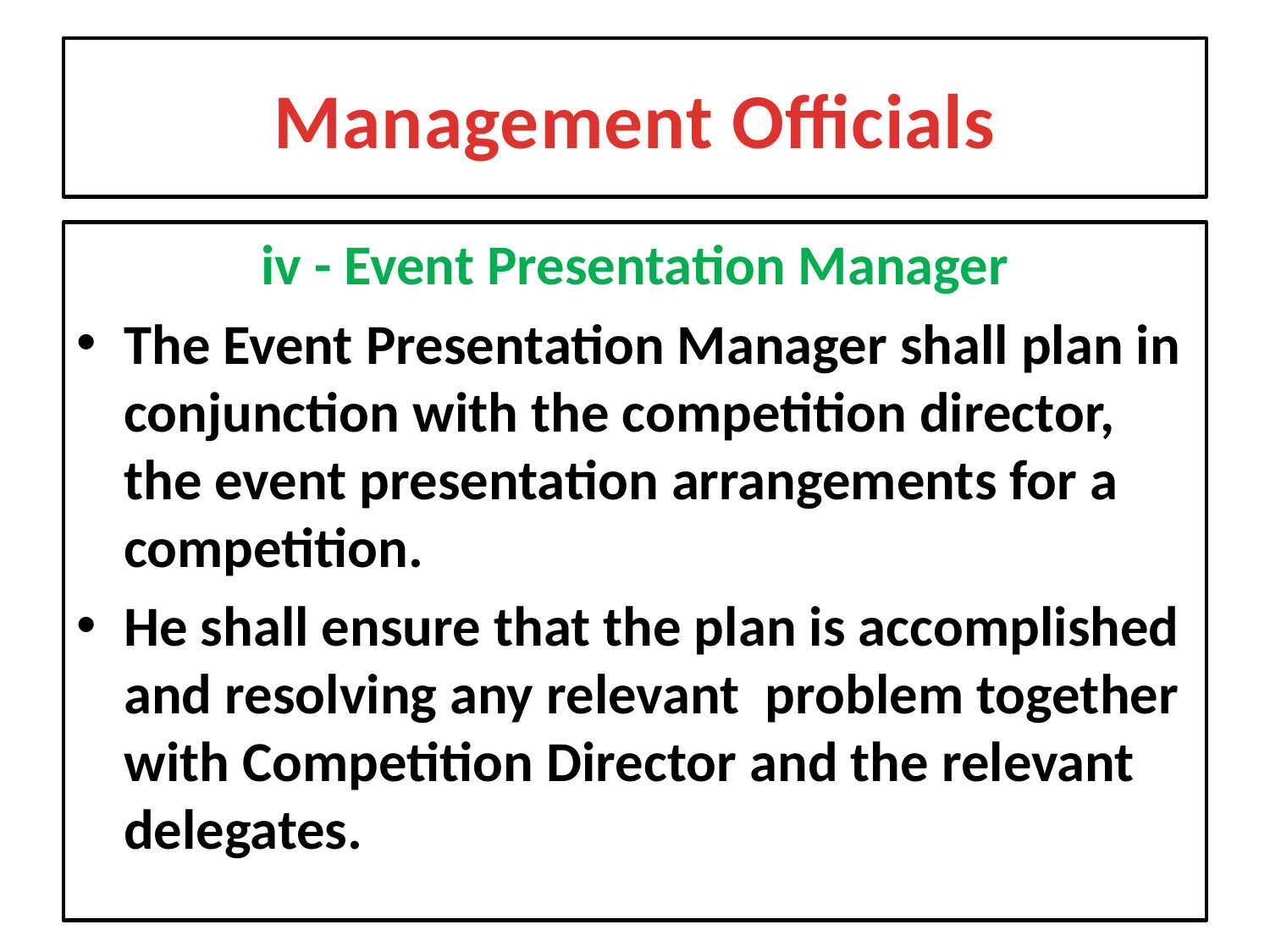

# Management Officials
iv - Event Presentation Manager
The Event Presentation Manager shall plan in conjunction with the competition director, the event presentation arrangements for a competition.
He shall ensure that the plan is accomplished  and resolving any relevant  problem together with Competition Director and the relevant delegates.